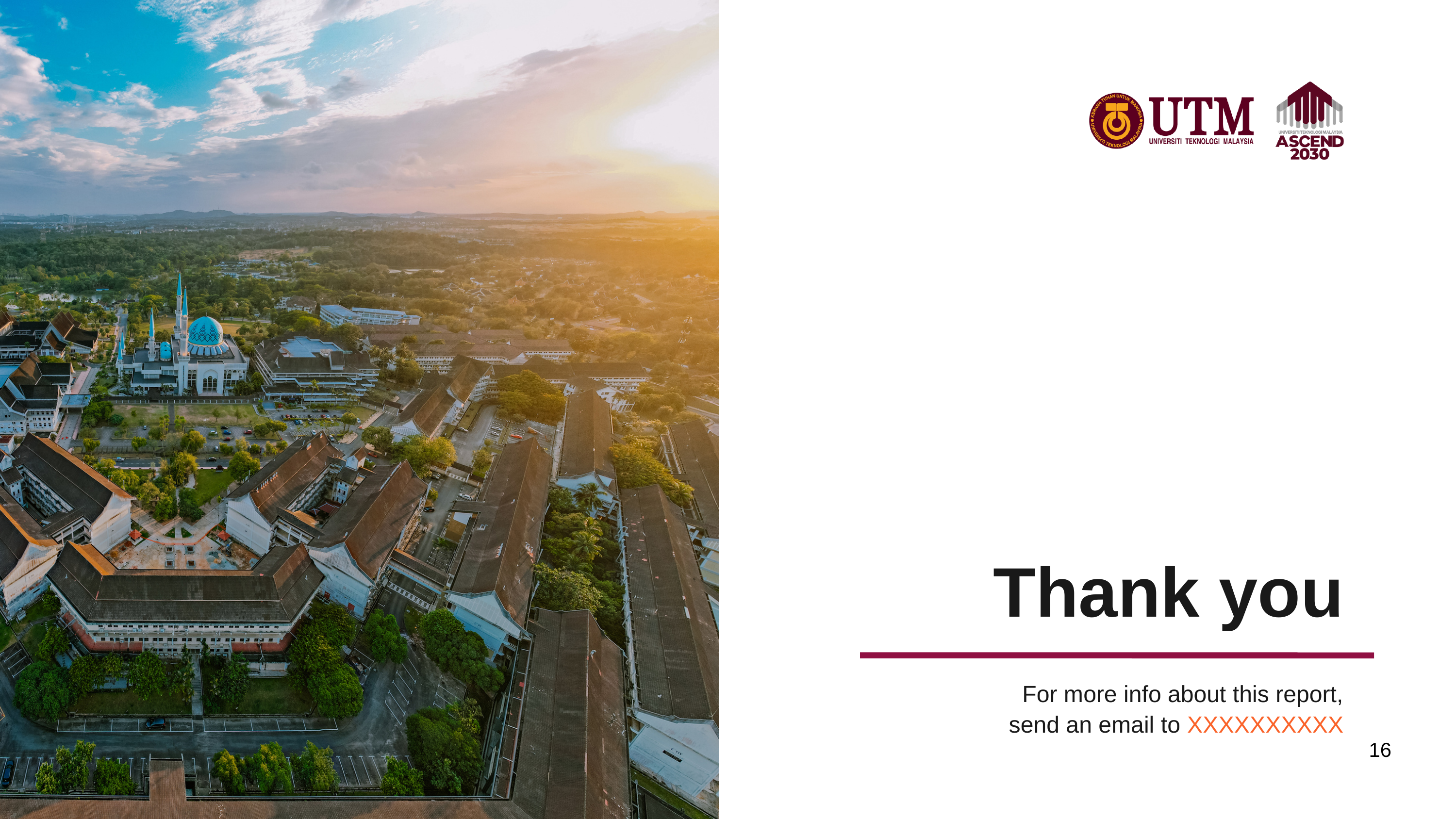

Thank you

For more info about this report,
send an email to XXXXXXXXXX
16